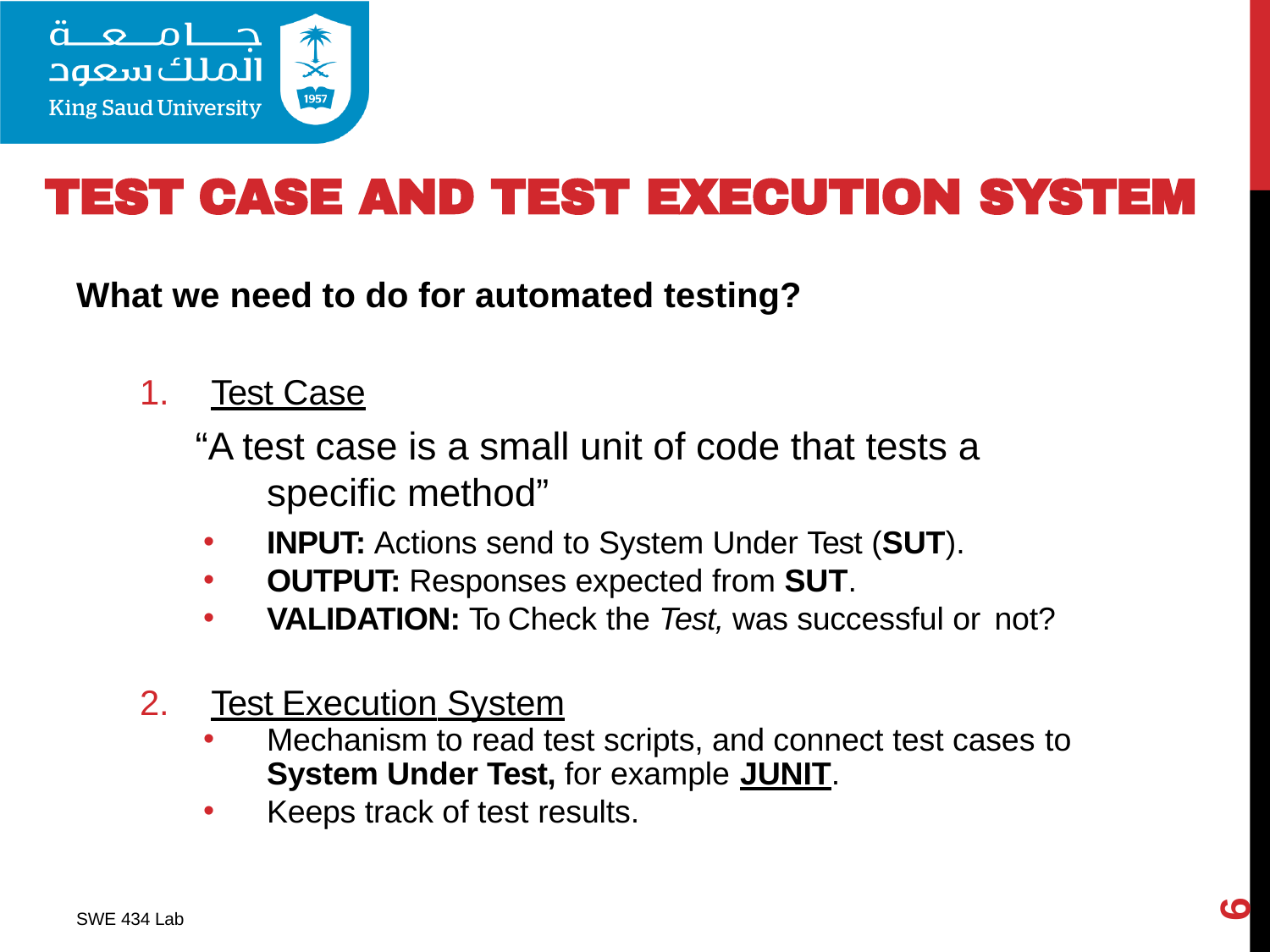

# TEST CASE AND TEST EXECUTION SYSTEM
What we need to do for automated testing?

Test Case
“A test case is a small unit of code that tests a
specific method”
INPUT: Actions send to System Under Test (SUT).
OUTPUT: Responses expected from SUT.
VALIDATION: To Check the Test, was successful or not?

Test Execution System
Mechanism to read test scripts, and connect test cases to
System Under Test, for example JUNIT.
Keeps track of test results.
6
SWE 434 Lab